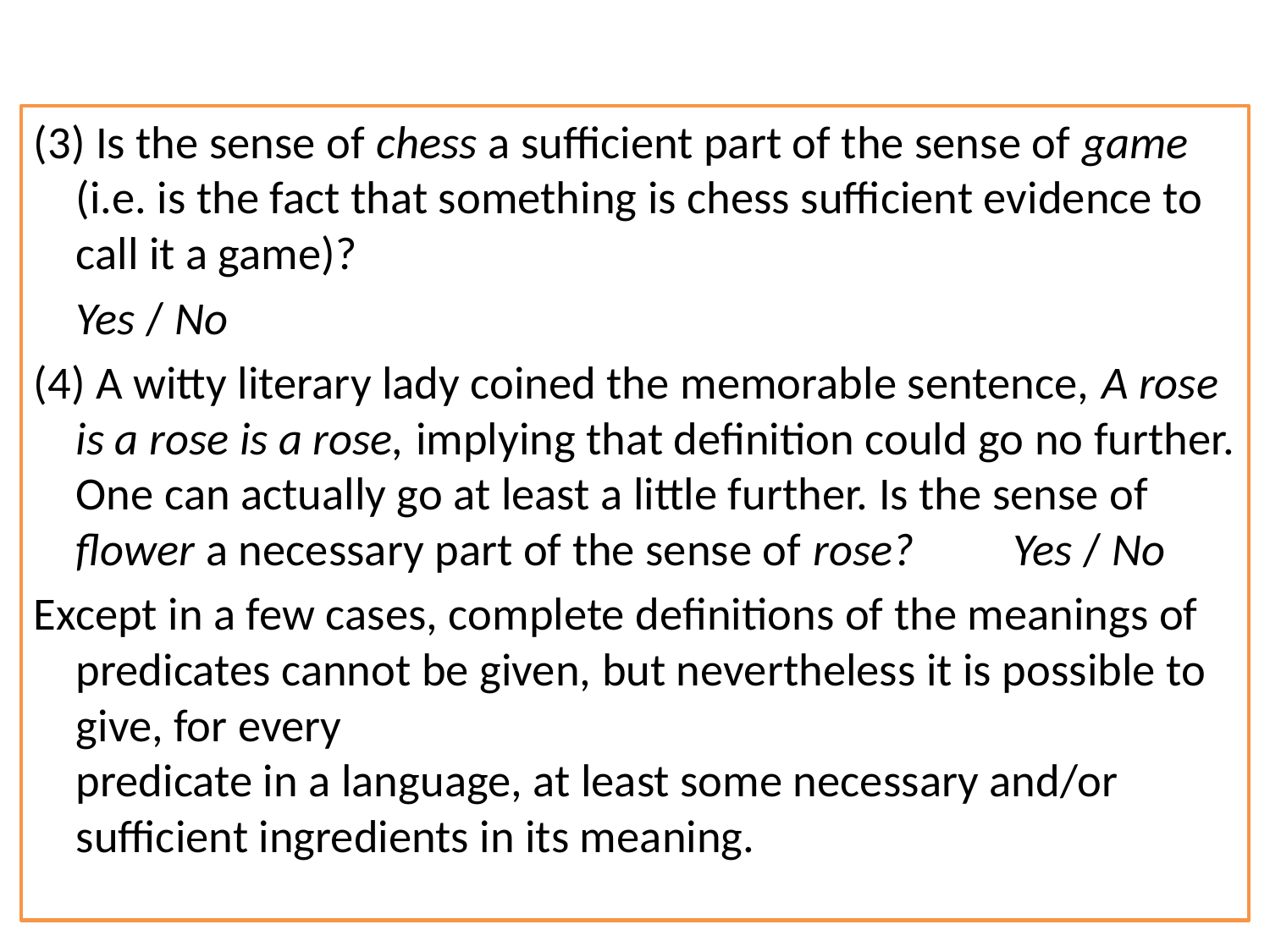

#
(3) Is the sense of chess a sufficient part of the sense of game (i.e. is the fact that something is chess sufficient evidence to call it a game)?
									Yes / No
(4) A witty literary lady coined the memorable sentence, A rose is a rose is a rose, implying that definition could go no further. One can actually go at least a little further. Is the sense of flower a necessary part of the sense of rose?   	Yes / No
Except in a few cases, complete definitions of the meanings of predicates cannot be given, but nevertheless it is possible to give, for every
predicate in a language, at least some necessary and/or sufficient ingredients in its meaning.